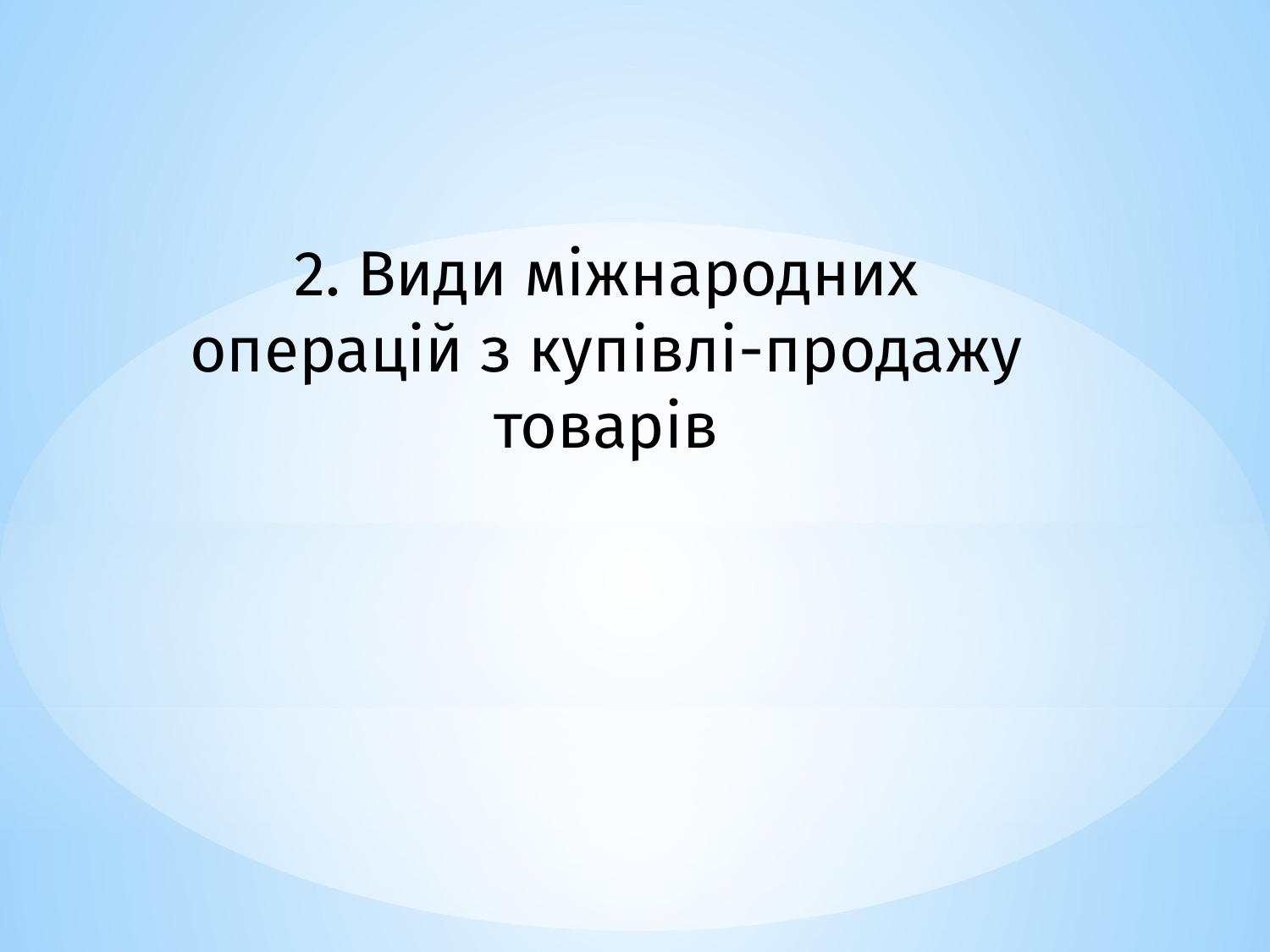

2. Види міжнародних операцій з купівлі-продажу товарів